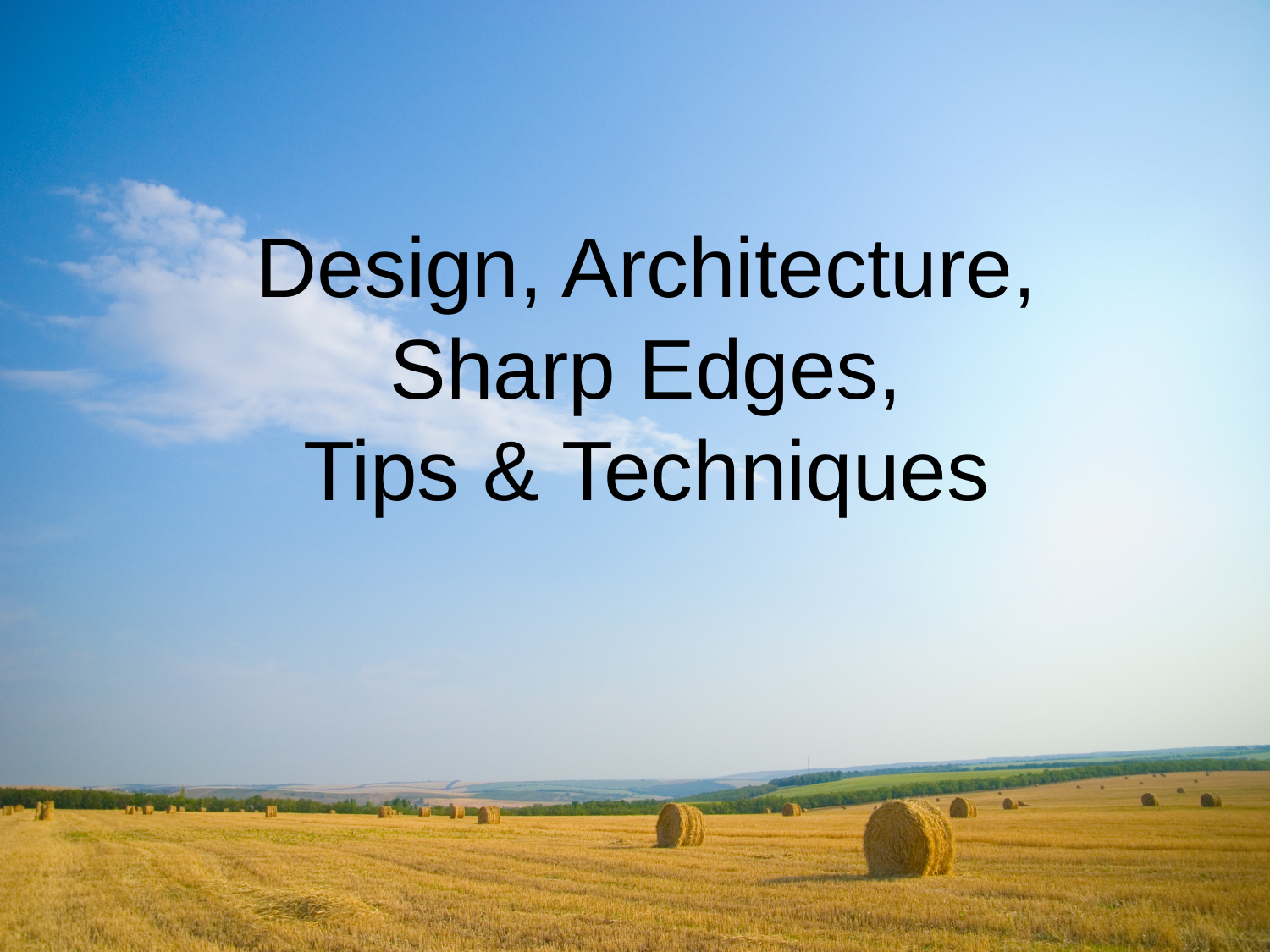

# Design, Architecture, Sharp Edges, Tips & Techniques